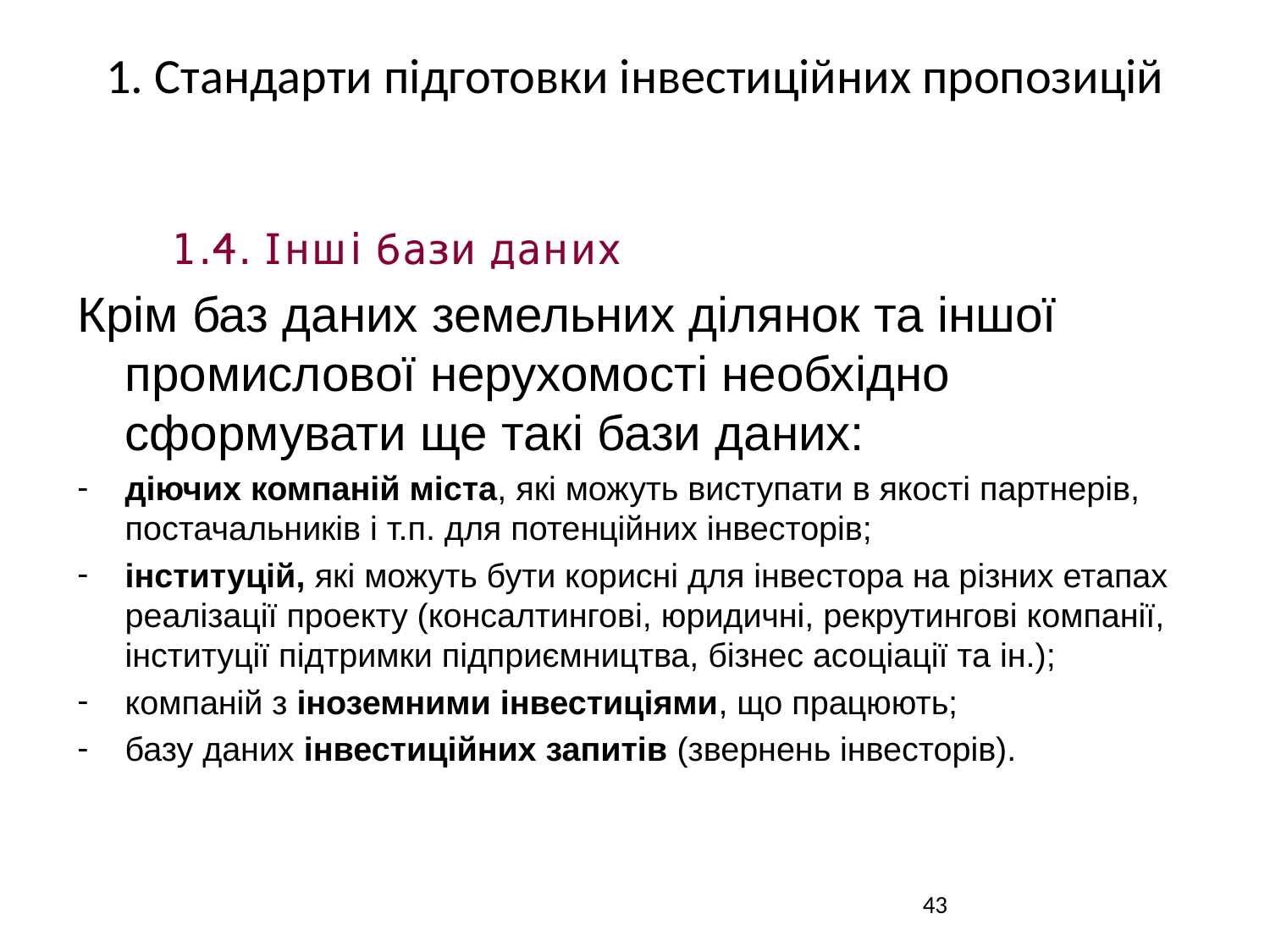

# 1. Стандарти підготовки інвестиційних пропозицій
1.4. Інші бази даних
Крім баз даних земельних ділянок та іншої промислової нерухомості необхідно сформувати ще такі бази даних:
діючих компаній міста, які можуть виступати в якості партнерів, постачальників і т.п. для потенційних інвесторів;
інституцій, які можуть бути корисні для інвестора на різних етапах реалізації проекту (консалтингові, юридичні, рекрутингові компанії, інституції підтримки підприємництва, бізнес асоціації та ін.);
компаній з іноземними інвестиціями, що працюють;
базу даних інвестиційних запитів (звернень інвесторів).

43